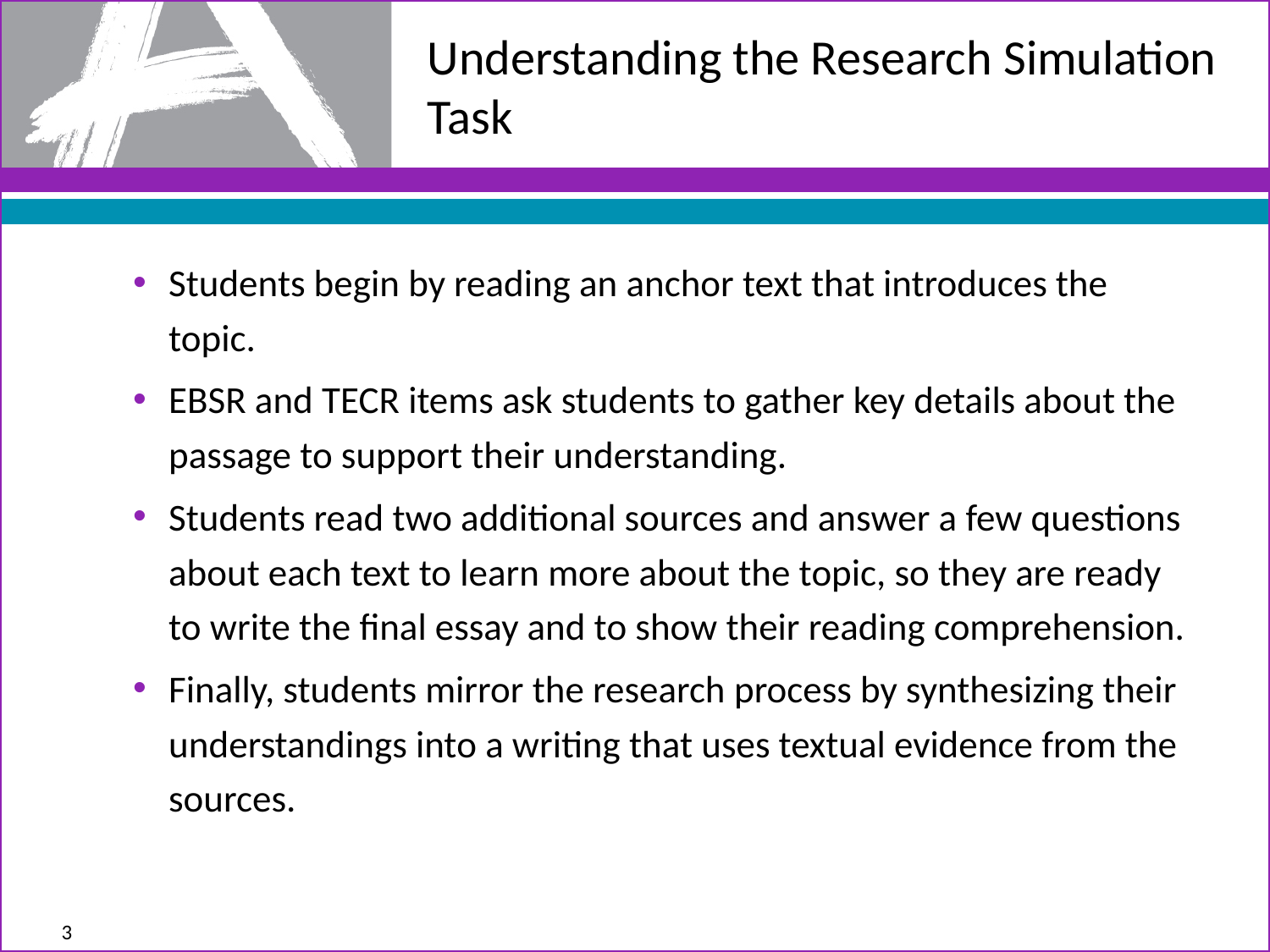

# Understanding the Research Simulation Task
Students begin by reading an anchor text that introduces the topic.
EBSR and TECR items ask students to gather key details about the passage to support their understanding.
Students read two additional sources and answer a few questions about each text to learn more about the topic, so they are ready to write the final essay and to show their reading comprehension.
Finally, students mirror the research process by synthesizing their understandings into a writing that uses textual evidence from the sources.

3